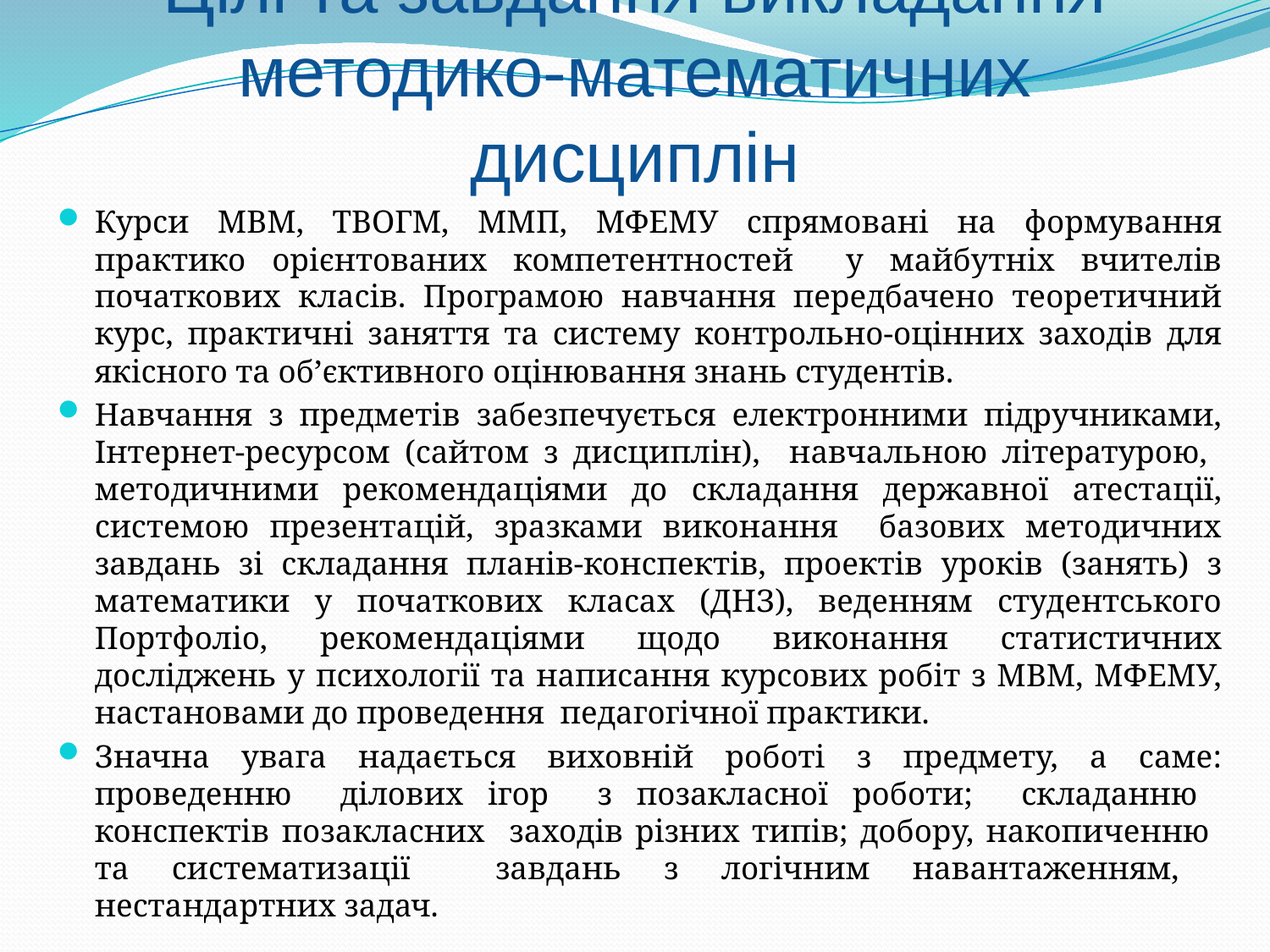

# Цілі та завдання викладання методико-математичних дисциплін
Курси МВМ, ТВОГМ, ММП, МФЕМУ спрямовані на формування практико орієнтованих компетентностей  у майбутніх вчителів початкових класів. Програмою навчання передбачено теоретичний курс, практичні заняття та систему контрольно-оцінних заходів для якісного та об’єктивного оцінювання знань студентів.
Навчання з предметів забезпечується електронними підручниками, Інтернет-ресурсом (сайтом з дисциплін),  навчальною літературою,  методичними рекомендаціями до складання державної атестації, системою презентацій, зразками виконання  базових методичних завдань зі складання планів-конспектів, проектів уроків (занять) з математики у початкових класах (ДНЗ), веденням студентського Портфоліо, рекомендаціями щодо виконання статистичних досліджень у психології та написання курсових робіт з МВМ, МФЕМУ, настановами до проведення  педагогічної практики.
Значна увага надається виховній роботі з предмету, а саме: проведенню  ділових ігор  з позакласної роботи;  складанню  конспектів позакласних  заходів різних типів; добору, накопиченню  та систематизації  завдань з логічним навантаженням,  нестандартних задач.